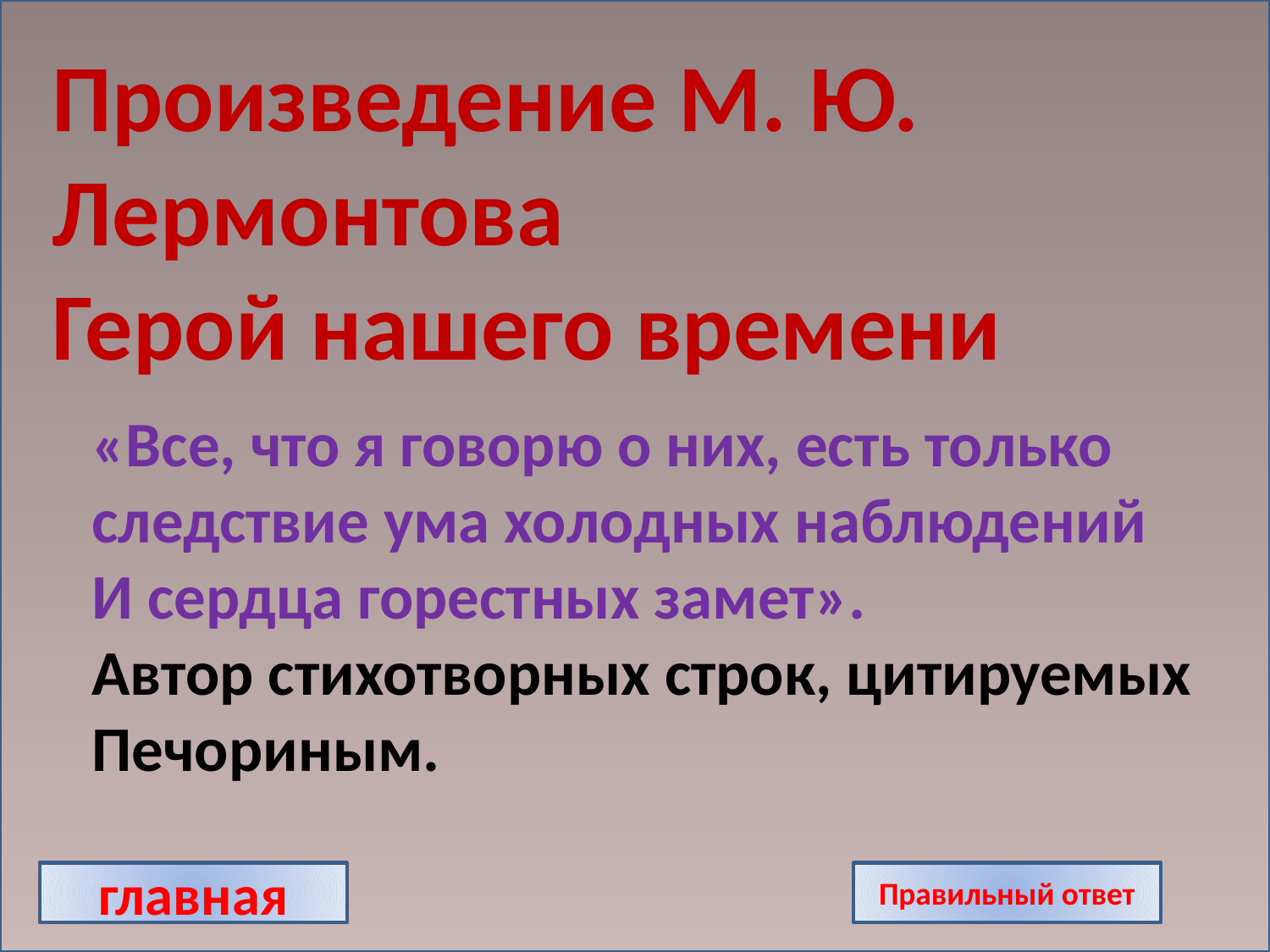

Произведение М. Ю. Лермонтова
Герой нашего времени

«Все, что я говорю о них, есть только следствие ума холодных наблюдений
И сердца горестных замет».
Автор стихотворных строк, цитируемых Печориным.

главная
Правильный ответ